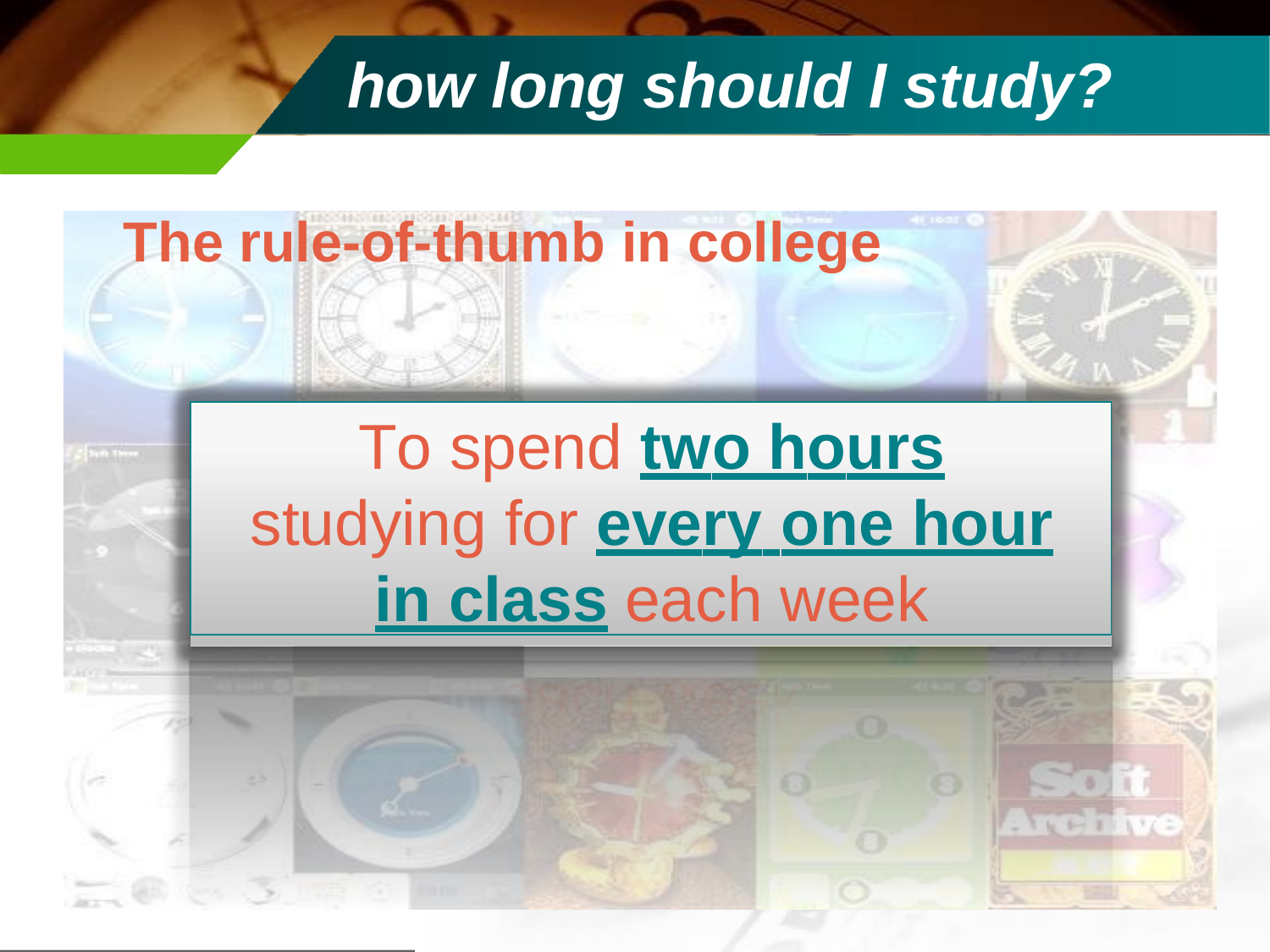

# how long should I study?

The rule-of-thumb in college

To spend two hours studying for every one hour in class each week